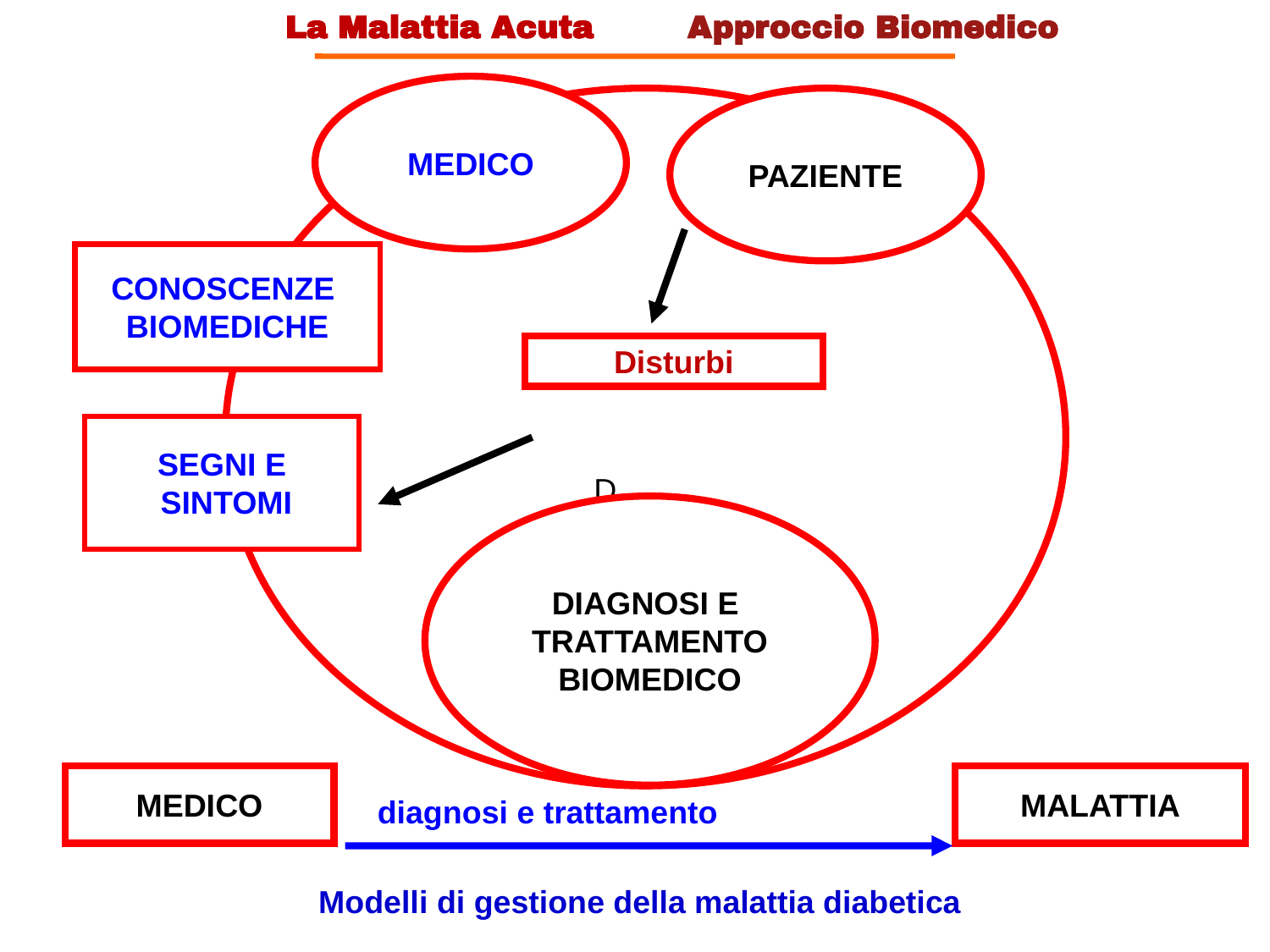

La Malattia Acuta
Approccio Biomedico

MEDICO

PAZIENTE

CONOSCENZE
BIOMEDICHE
Disturbi
SEGNI E
 SINTOMI

D
DIAGNOSI E
TRATTAMENTO
BIOMEDICO
MEDICO
MALATTIA
diagnosi e trattamento

Modelli di gestione della malattia diabetica
da JP  Assal, 1996